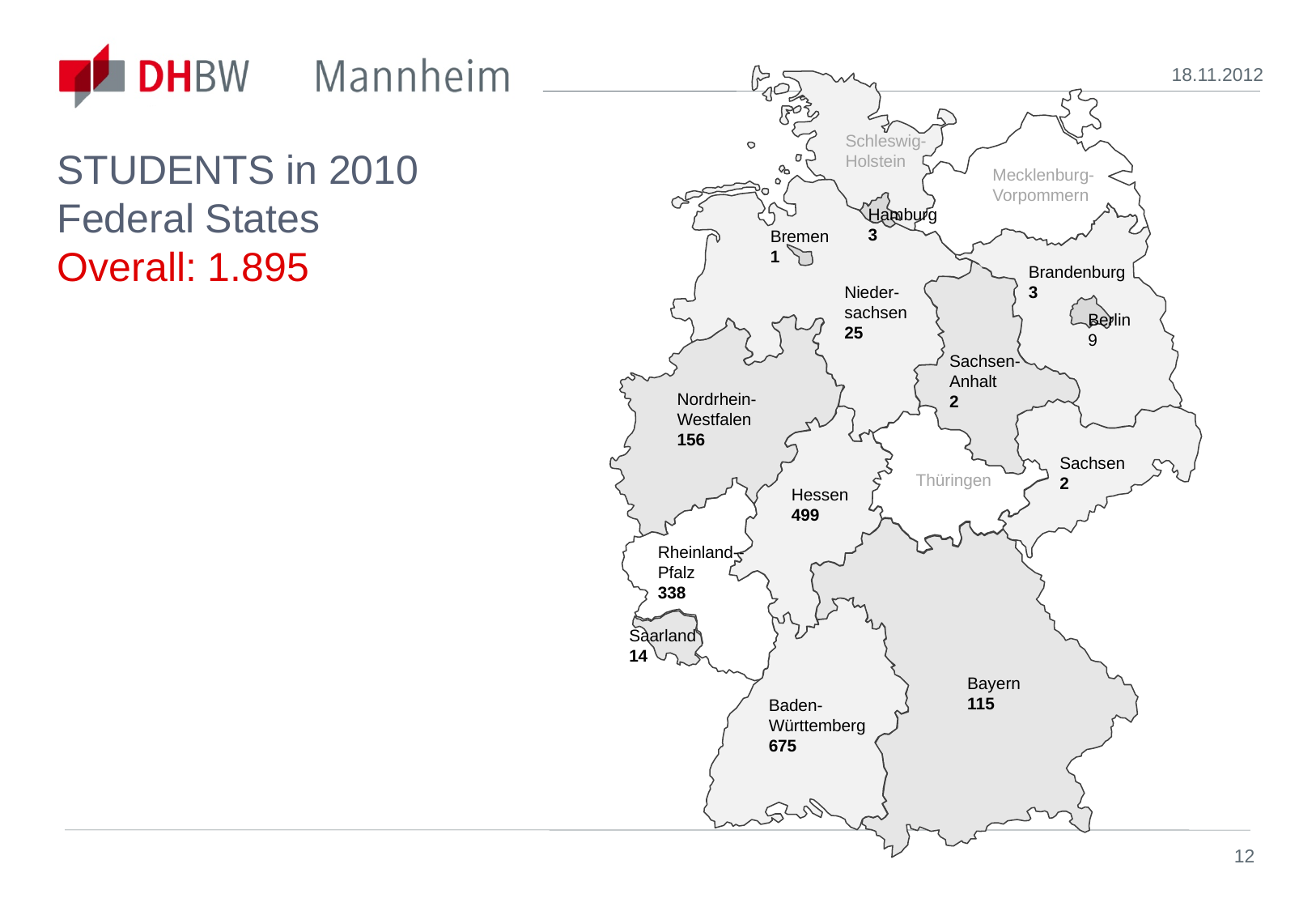

18.11.2012

Schleswig- Holstein
# STUDENTS in 2010 Federal States Overall: 1.895
Mecklenburg-
Vorpommern
Hamburg
3
Bremen
1
Brandenburg
3
Nieder-
sachsen
25
Berlin
9
Sachsen-
Anhalt
2
Nordrhein-
Westfalen
156
Sachsen
2
Thüringen

Hessen
499
Rheinland--
Pfalz
338
Saarland
14
Bayern
115
Baden-
Württemberg
675
12